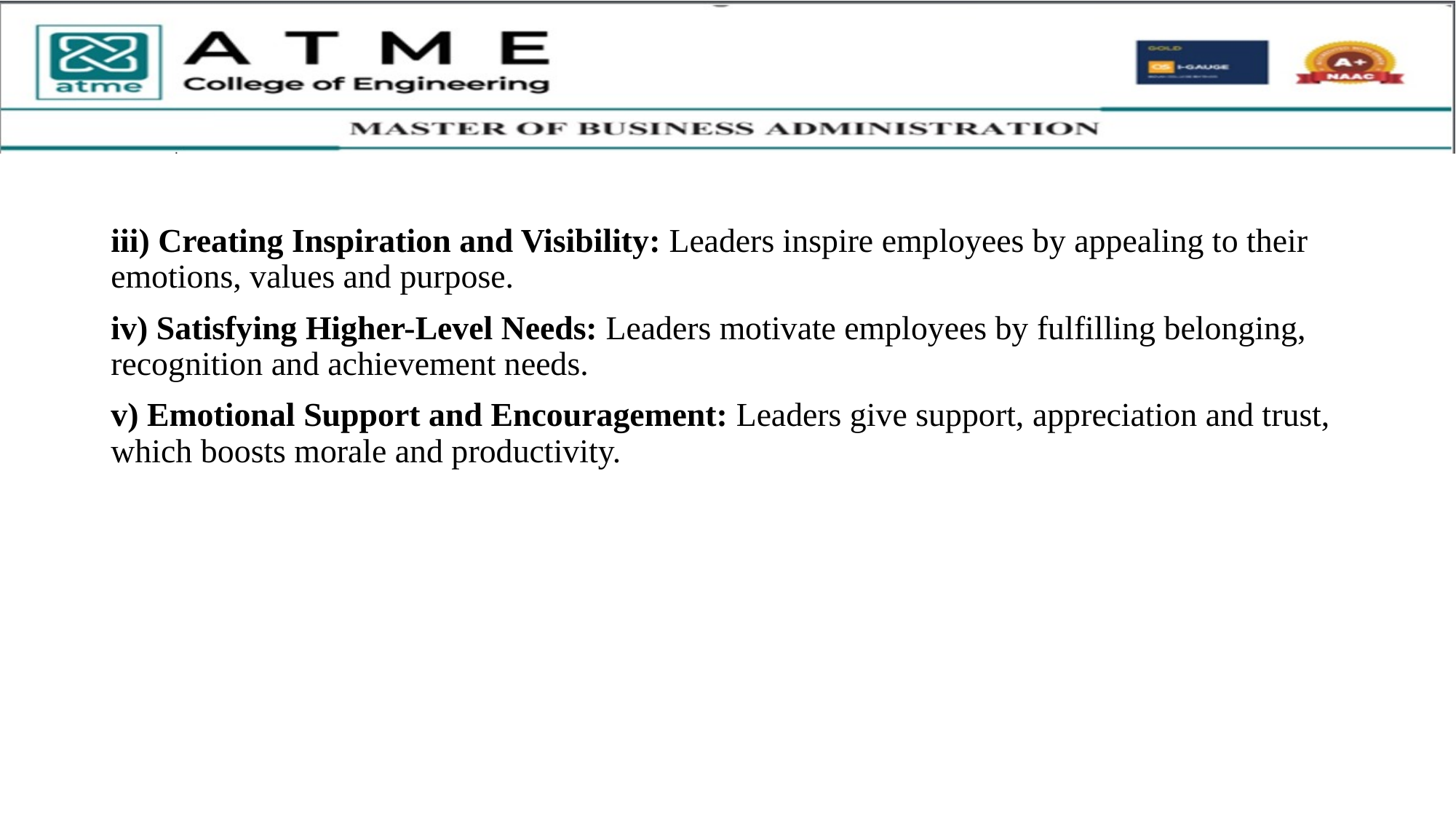

iii) Creating Inspiration and Visibility: Leaders inspire employees by appealing to their emotions, values and purpose.
iv) Satisfying Higher-Level Needs: Leaders motivate employees by fulfilling belonging, recognition and achievement needs.
v) Emotional Support and Encouragement: Leaders give support, appreciation and trust, which boosts morale and productivity.